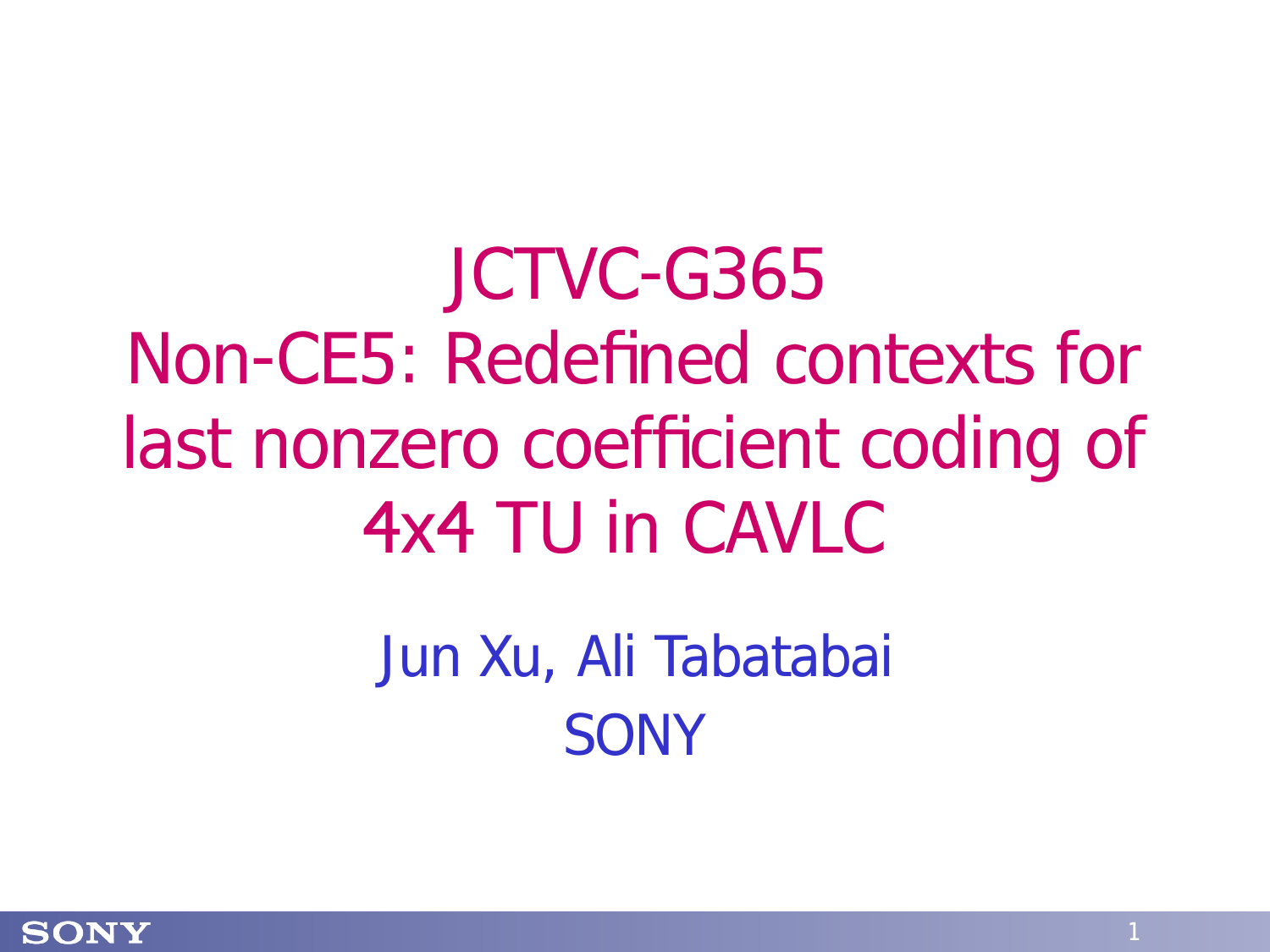

# JCTVC-G365 Non-CE5: Redefined contexts for last nonzero coefficient coding of 4x4 TU in CAVLC
Jun Xu, Ali Tabatabai
SONY
1